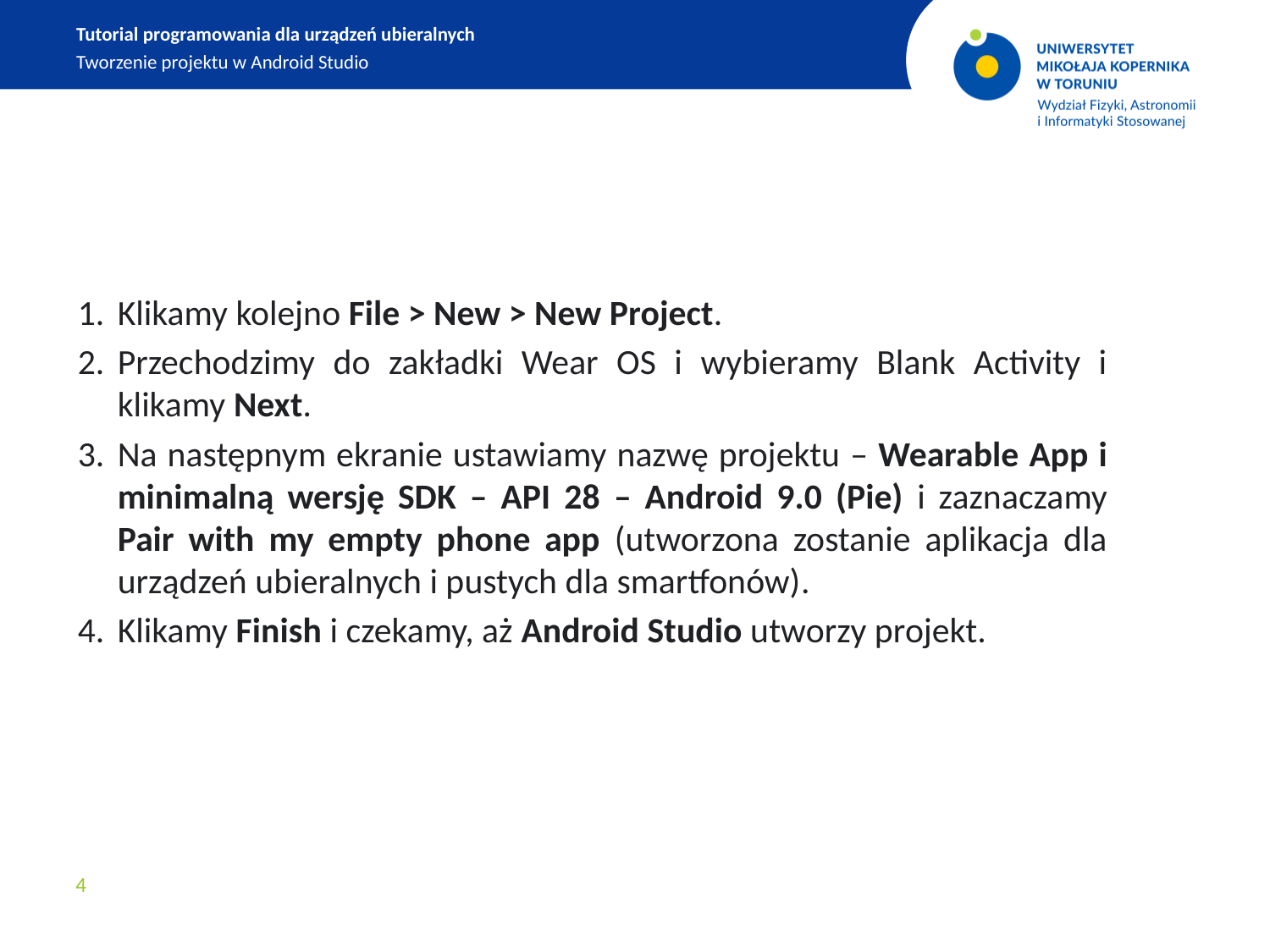

Tutorial programowania dla urządzeń ubieralnych

Tworzenie projektu w Android Studio

Klikamy kolejno File > New > New Project.
Przechodzimy do zakładki Wear OS i wybieramy Blank Activity i klikamy Next.
Na następnym ekranie ustawiamy nazwę projektu – Wearable App i minimalną wersję SDK – API 28 – Android 9.0 (Pie) i zaznaczamy Pair with my empty phone app (utworzona zostanie aplikacja dla urządzeń ubieralnych i pustych dla smartfonów).
Klikamy Finish i czekamy, aż Android Studio utworzy projekt.